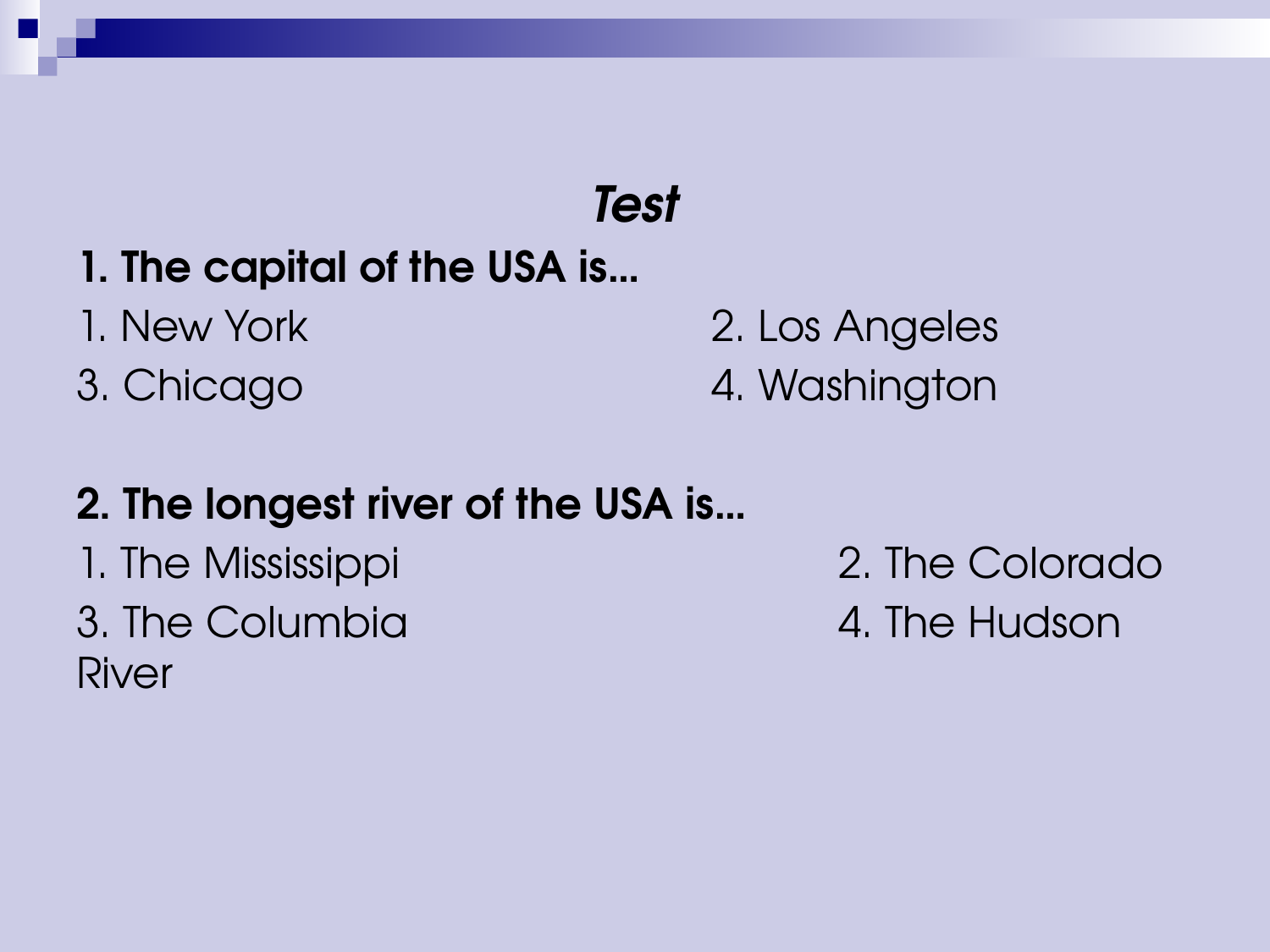

Test
1. The capital of the USA is…
1. New York 				2. Los Angeles
3. Chicago 				4. Washington

2. The longest river of the USA is…
1. The Mississippi 				2. The Colorado
3. The Columbia 				4. The Hudson River